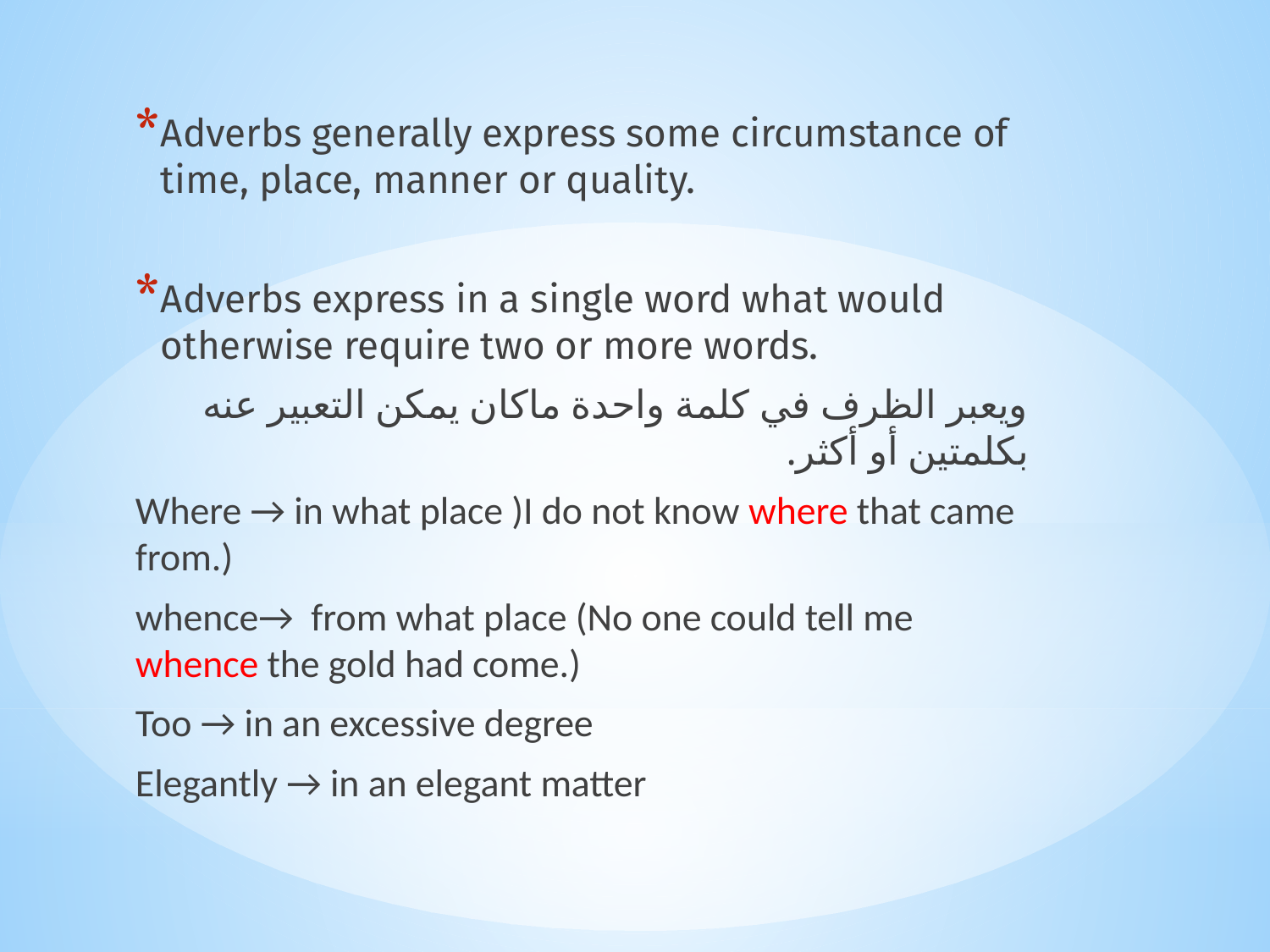

Adverbs generally express some circumstance of time, place, manner or quality.

Adverbs express in a single word what would otherwise require two or more words.
ويعبر الظرف في كلمة واحدة ماكان يمكن التعبير عنه بكلمتين أو أكثر.
Where → in what place )I do not know where that came from.)
whence→  from what place (No one could tell me whence the gold had come.)
Too → in an excessive degree
Elegantly → in an elegant matter